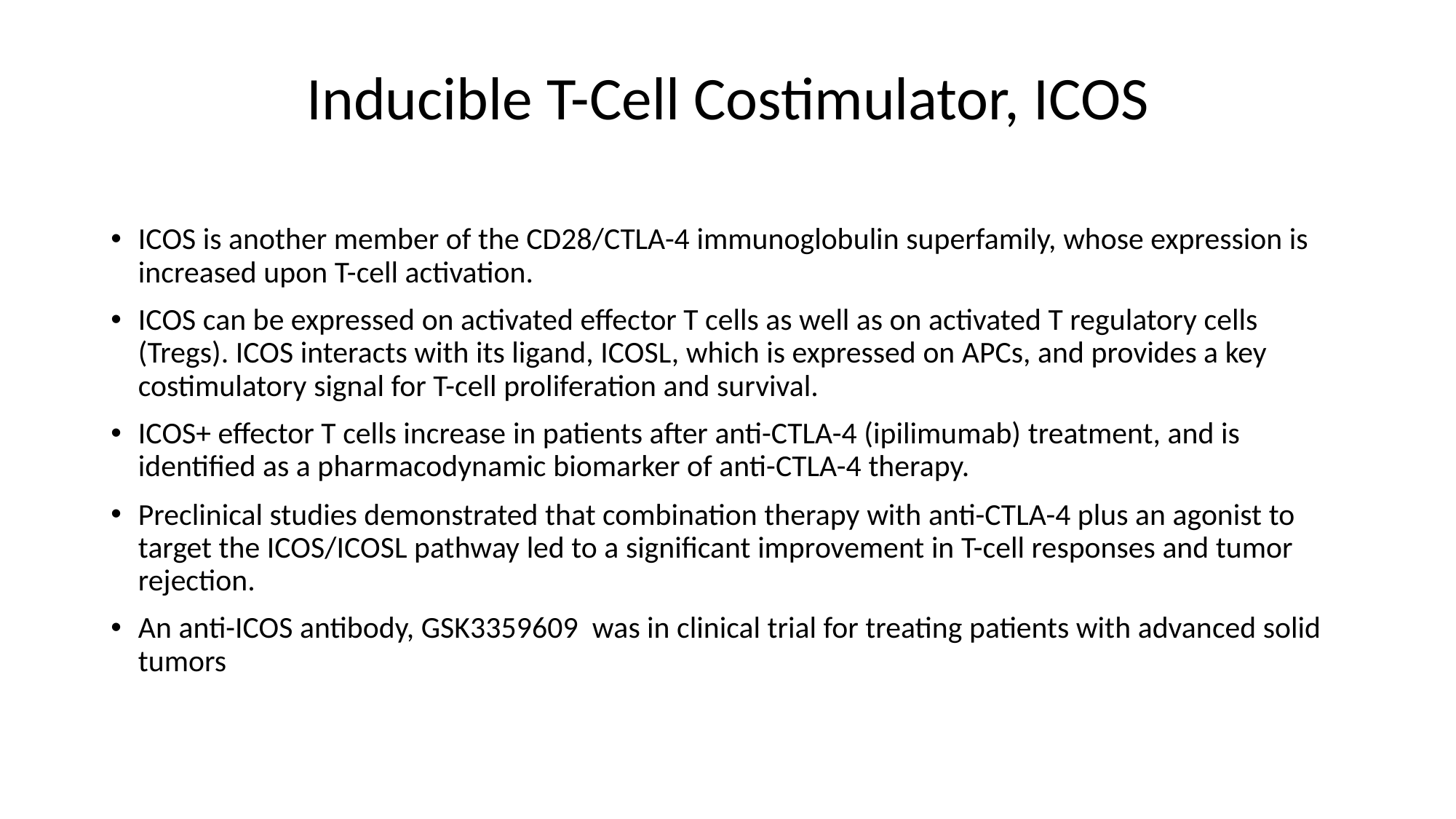

# Inducible T-Cell Costimulator, ICOS
ICOS is another member of the CD28/CTLA-4 immunoglobulin superfamily, whose expression is increased upon T-cell activation.
ICOS can be expressed on activated effector T cells as well as on activated T regulatory cells (Tregs). ICOS interacts with its ligand, ICOSL, which is expressed on APCs, and provides a key costimulatory signal for T-cell proliferation and survival.
ICOS+ effector T cells increase in patients after anti-CTLA-4 (ipilimumab) treatment, and is identified as a pharmacodynamic biomarker of anti-CTLA-4 therapy.
Preclinical studies demonstrated that combination therapy with anti-CTLA-4 plus an agonist to target the ICOS/ICOSL pathway led to a significant improvement in T-cell responses and tumor rejection.
An anti-ICOS antibody, GSK3359609  was in clinical trial for treating patients with advanced solid tumors